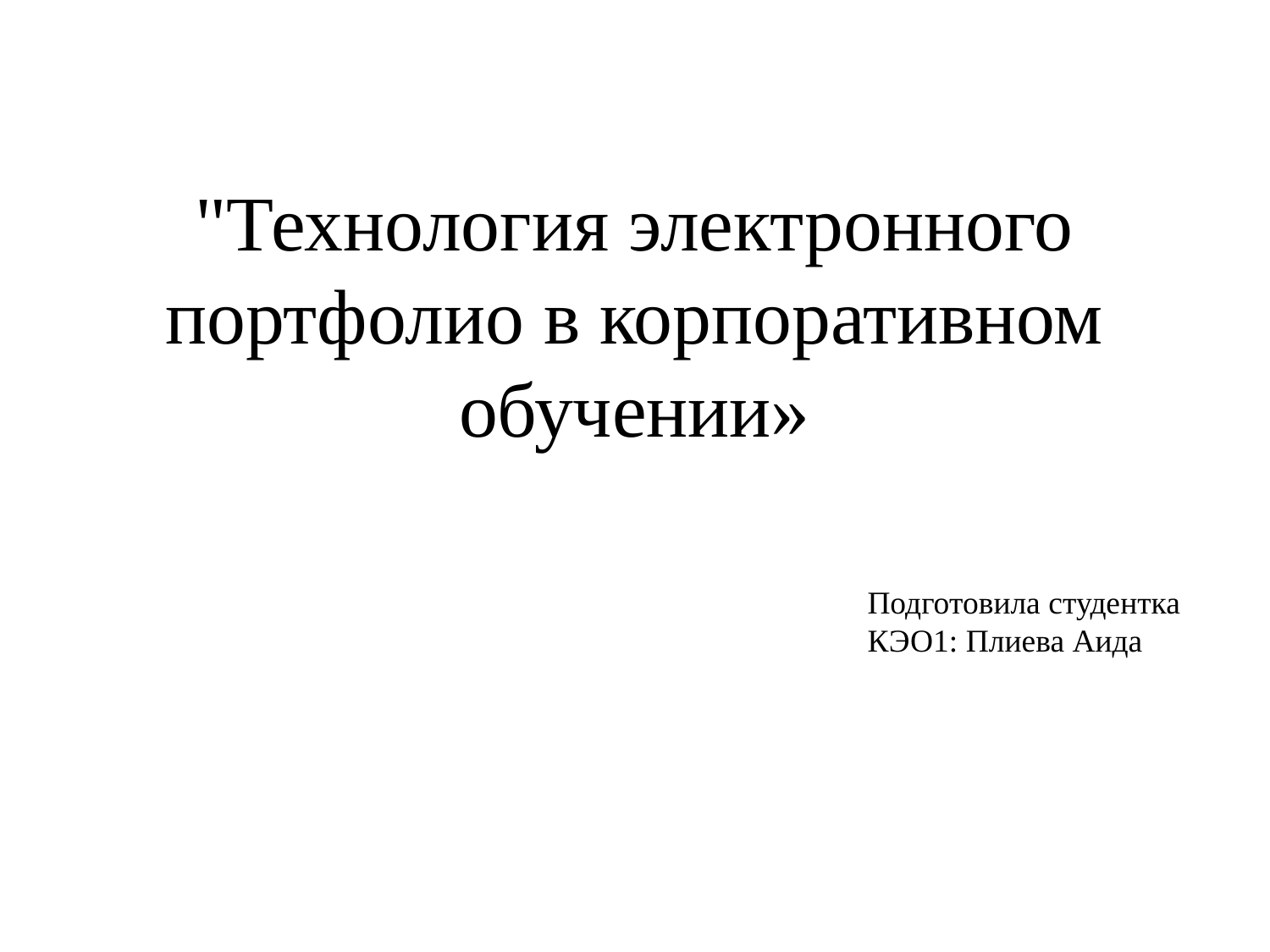

# "Технология электронного портфолио в корпоративном обучении»
Подготовила студентка КЭО1: Плиева Аида